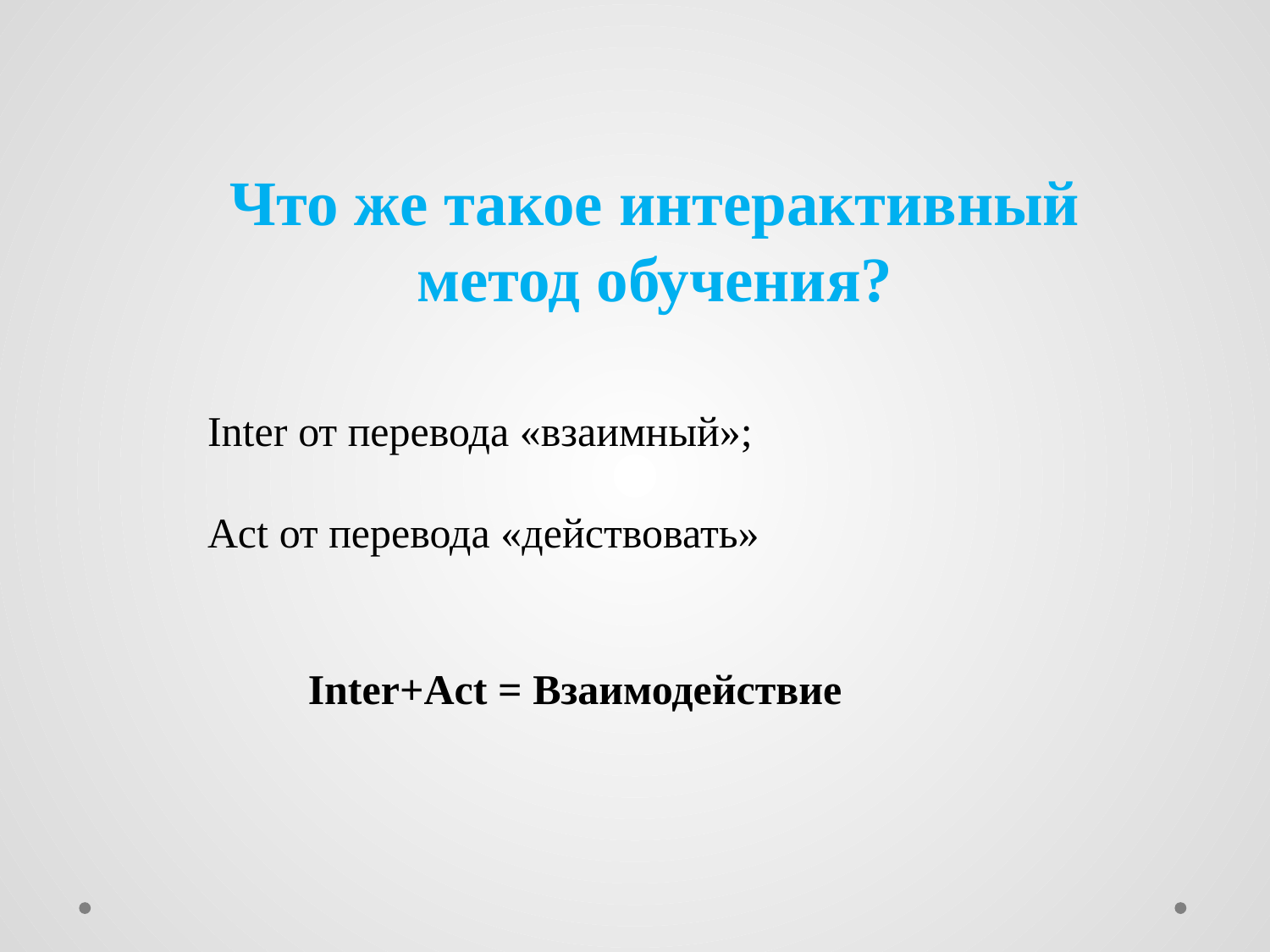

Что же такое интерактивный метод обучения?
Inter от перевода «взаимный»;

Act от перевода «действовать»
Inter+Act = Взаимодействие